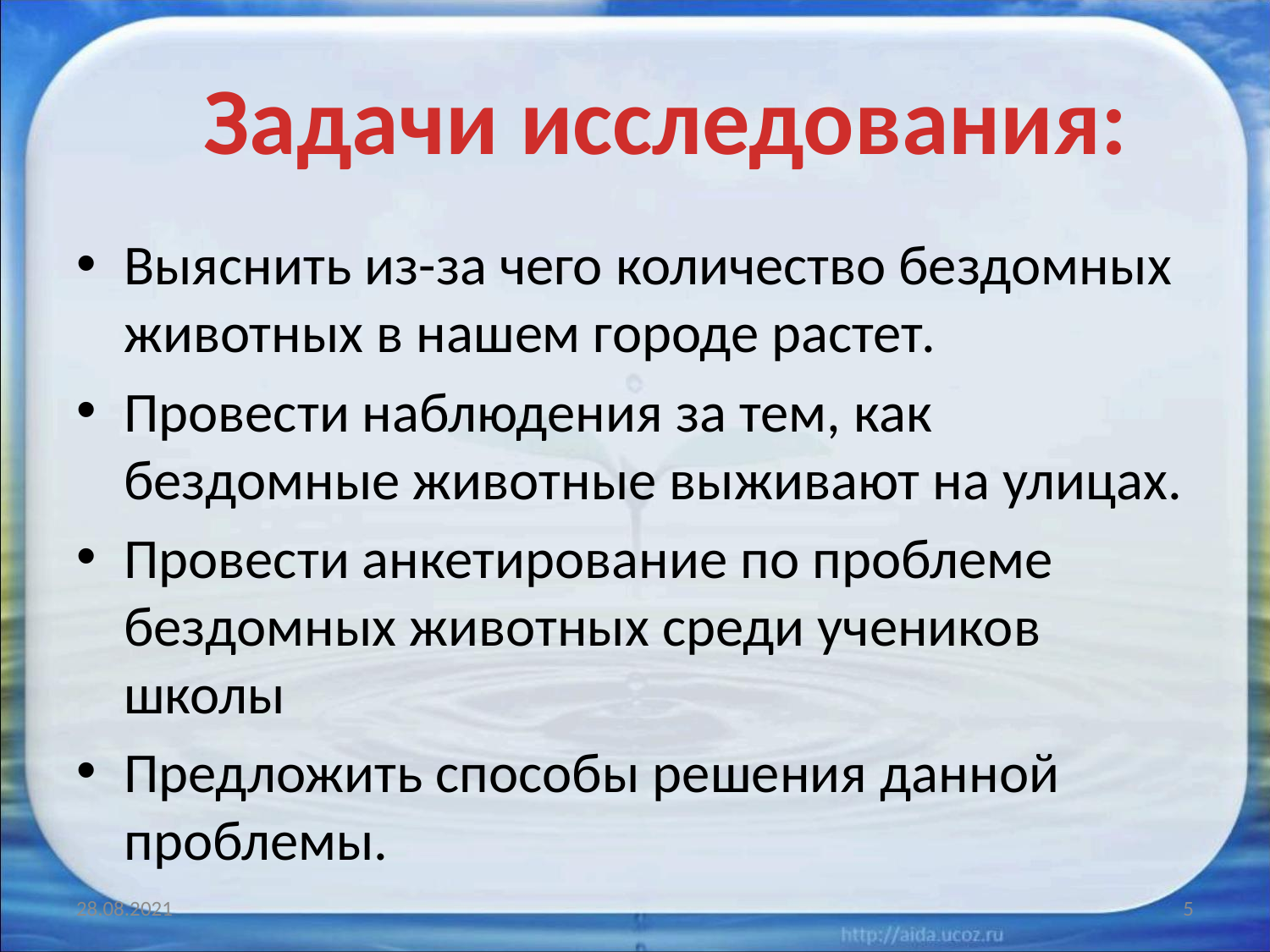

Задачи исследования:
Выяснить из-за чего количество бездомных животных в нашем городе растет.
Провести наблюдения за тем, как бездомные животные выживают на улицах.
Провести анкетирование по проблеме бездомных животных среди учеников школы
Предложить способы решения данной проблемы.

28.08.2021
5